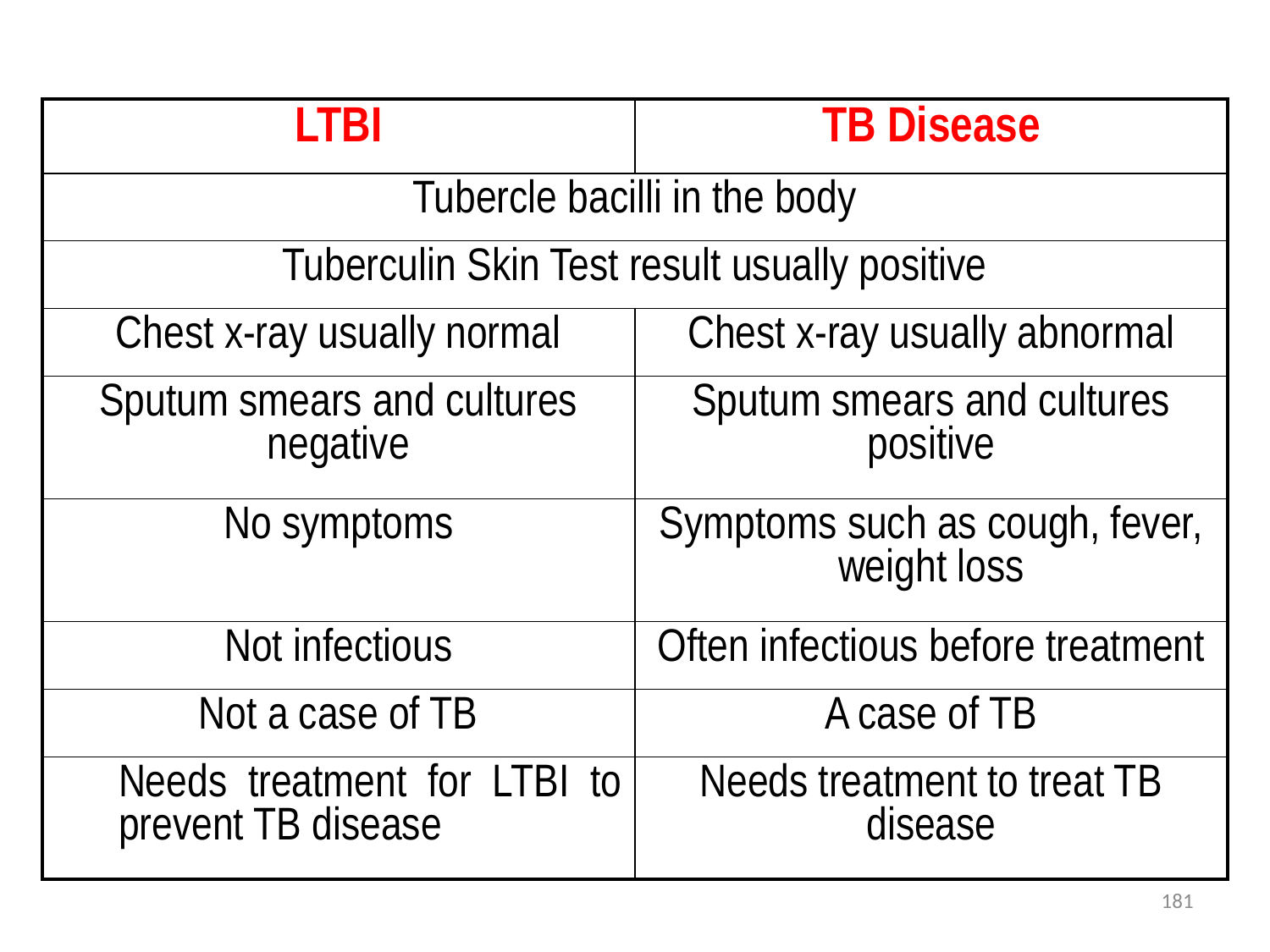

| LTBI | TB Disease |
| --- | --- |
| Tubercle bacilli in the body |  |
| Tuberculin Skin Test result usually positive |  |
| Chest x-ray usually normal | Chest x-ray usually abnormal |
| Sputum smears and cultures negative | Sputum smears and cultures positive |
| No symptoms | Symptoms such as cough, fever, weight loss |
| Not infectious | Often infectious before treatment |
| Not a case of TB | A case of TB |
| Needs treatment for LTBI to prevent TB disease | Needs treatment to treat TB disease |

181